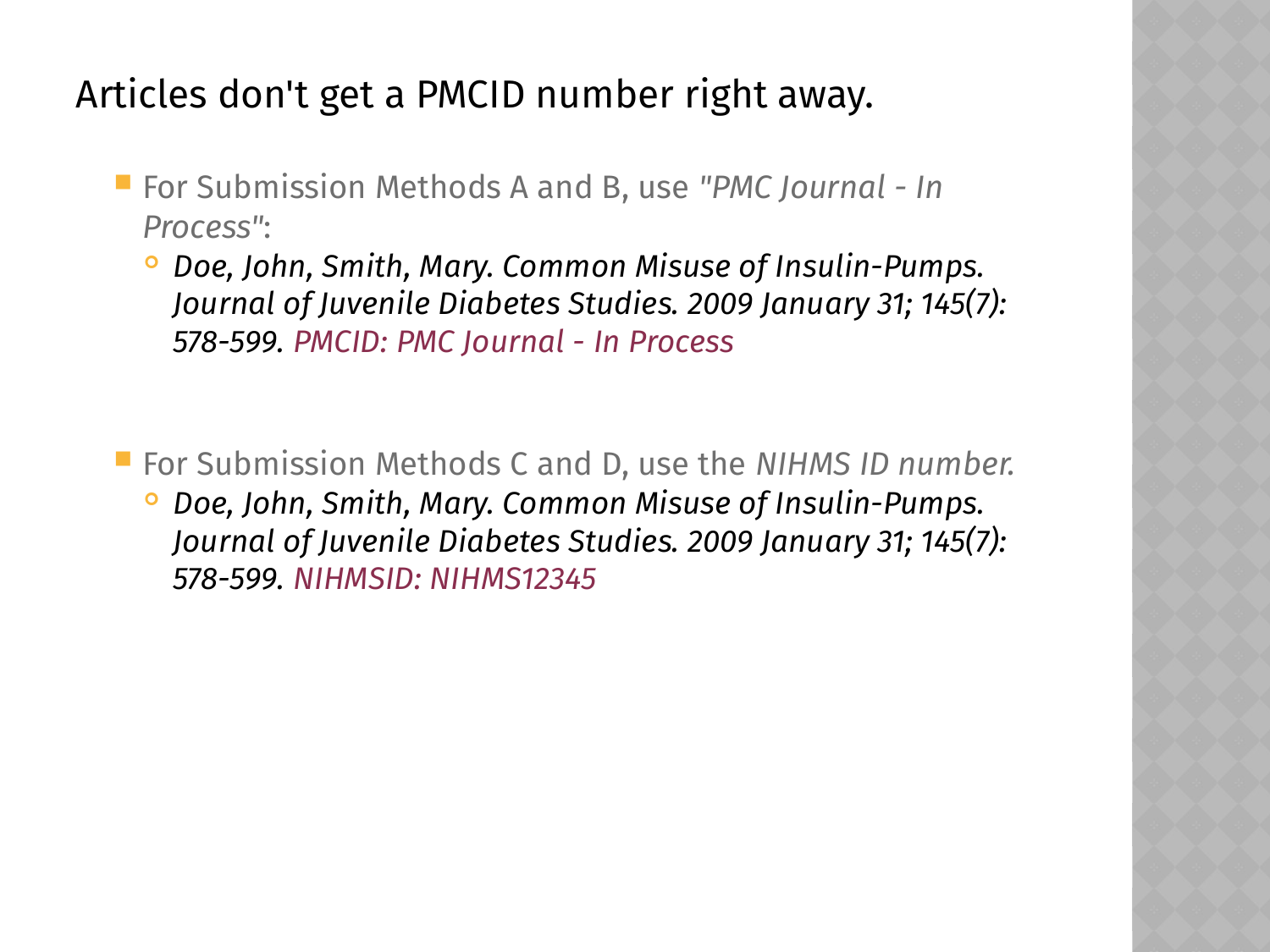

Articles don't get a PMCID number right away.

For Submission Methods A and B, use "PMC Journal - In Process":
Doe, John, Smith, Mary. Common Misuse of Insulin-Pumps. Journal of Juvenile Diabetes Studies. 2009 January 31; 145(7): 578-599. PMCID: PMC Journal - In Process

For Submission Methods C and D, use the NIHMS ID number.
Doe, John, Smith, Mary. Common Misuse of Insulin-Pumps. Journal of Juvenile Diabetes Studies. 2009 January 31; 145(7): 578-599. NIHMSID: NIHMS12345